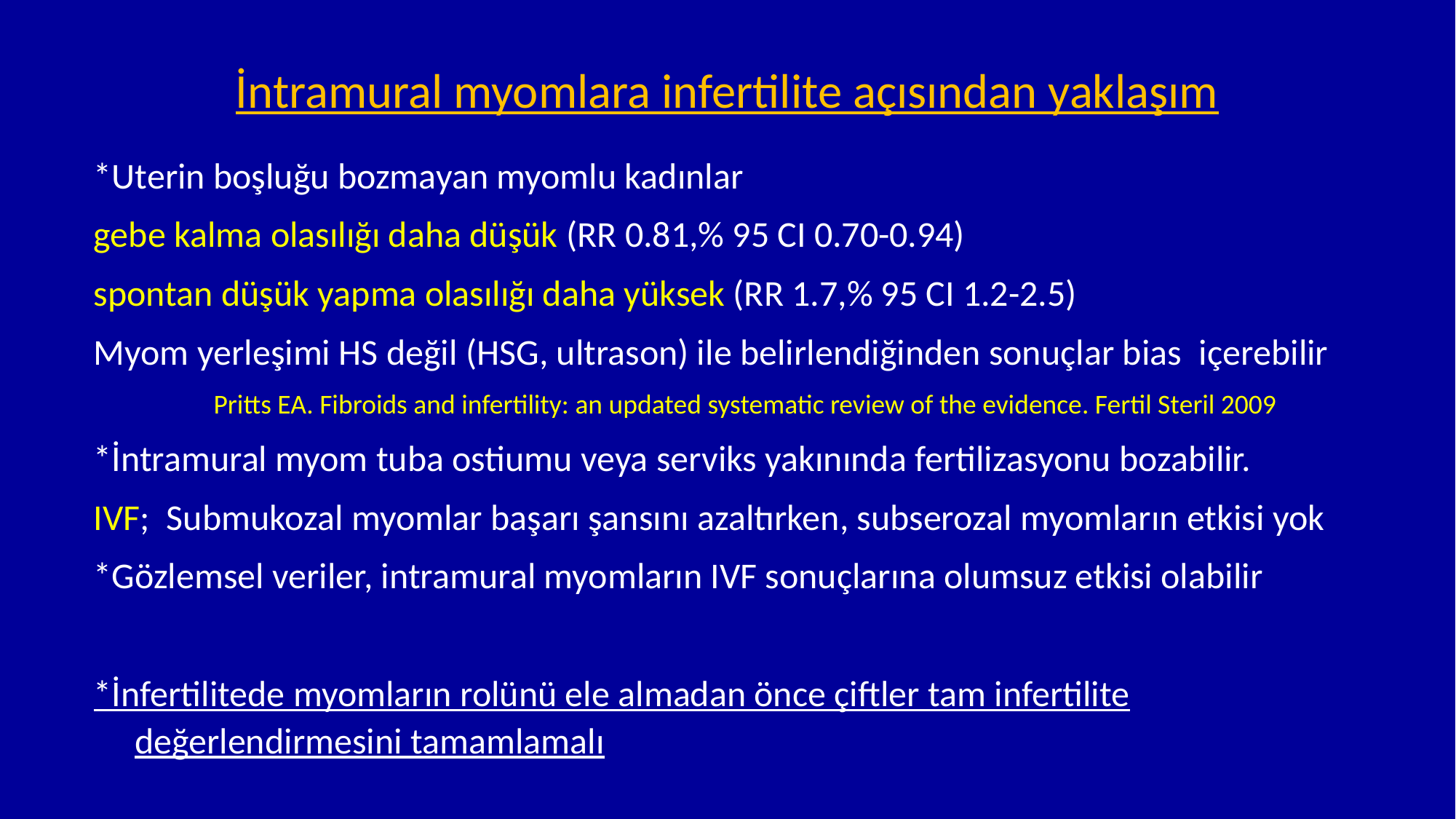

# İntramural myomlara infertilite açısından yaklaşım
*Uterin boşluğu bozmayan myomlu kadınlar
gebe kalma olasılığı daha düşük (RR 0.81,% 95 CI 0.70-0.94)
spontan düşük yapma olasılığı daha yüksek (RR 1.7,% 95 CI 1.2-2.5)
Myom yerleşimi HS değil (HSG, ultrason) ile belirlendiğinden sonuçlar bias  içerebilir
Pritts EA. Fibroids and infertility: an updated systematic review of the evidence. Fertil Steril 2009
*İntramural myom tuba ostiumu veya serviks yakınında fertilizasyonu bozabilir.
IVF;  Submukozal myomlar başarı şansını azaltırken, subserozal myomların etkisi yok
*Gözlemsel veriler, intramural myomların IVF sonuçlarına olumsuz etkisi olabilir

*İnfertilitede myomların rolünü ele almadan önce çiftler tam infertilite değerlendirmesini tamamlamalı